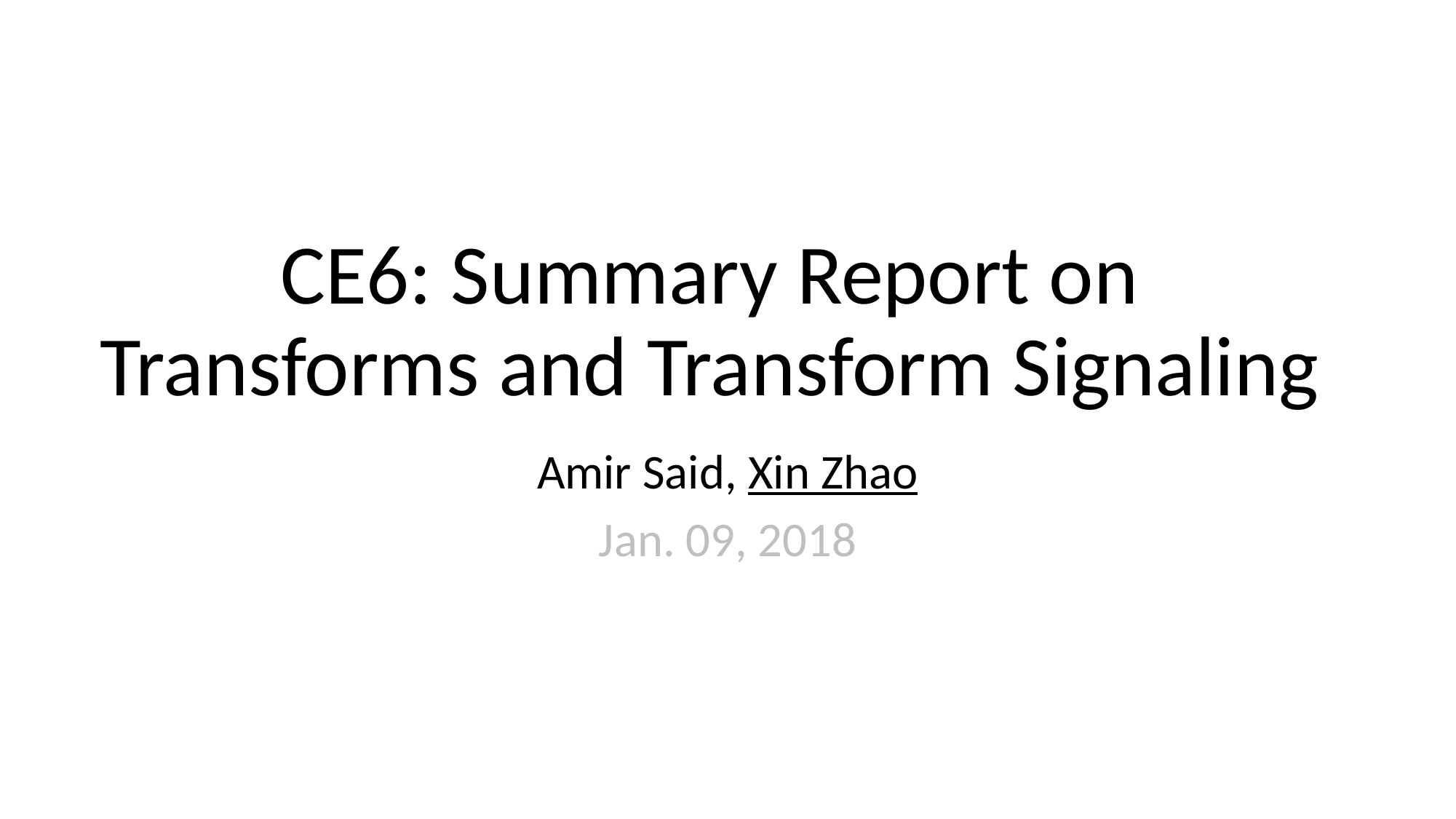

# CE6: Summary Report on Transforms and Transform Signaling
Amir Said, Xin Zhao
Jan. 09, 2018